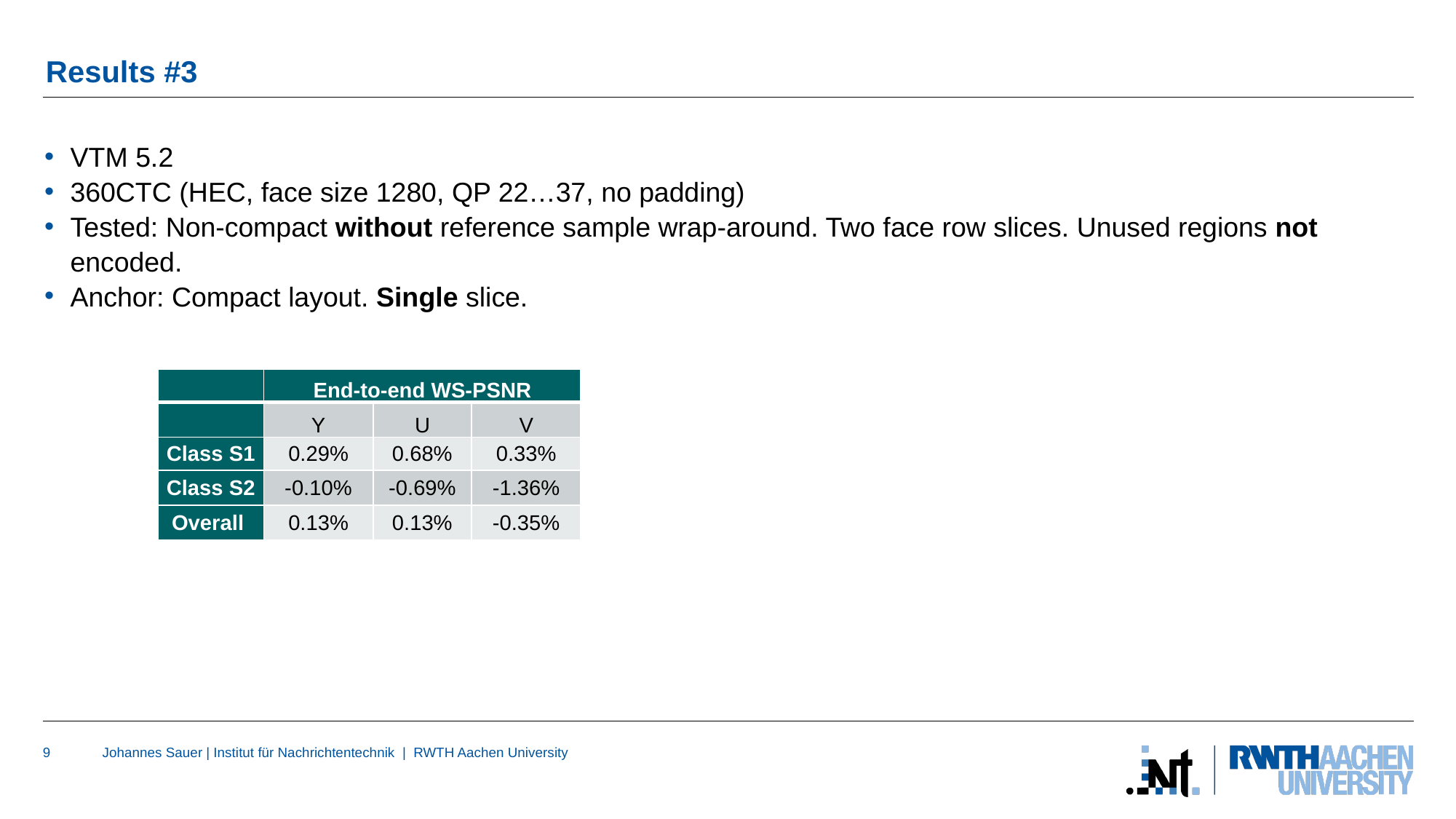

# Results #3
VTM 5.2
360CTC (HEC, face size 1280, QP 22…37, no padding)
Tested: Non-compact without reference sample wrap-around. Two face row slices. Unused regions not encoded.
Anchor: Compact layout. Single slice.

|  | End-to-end WS-PSNR |  |  |
| --- | --- | --- | --- |
|  | Y | U | V |
| Class S1 | 0.29% | 0.68% | 0.33% |
| Class S2 | -0.10% | -0.69% | -1.36% |
| Overall | 0.13% | 0.13% | -0.35% |